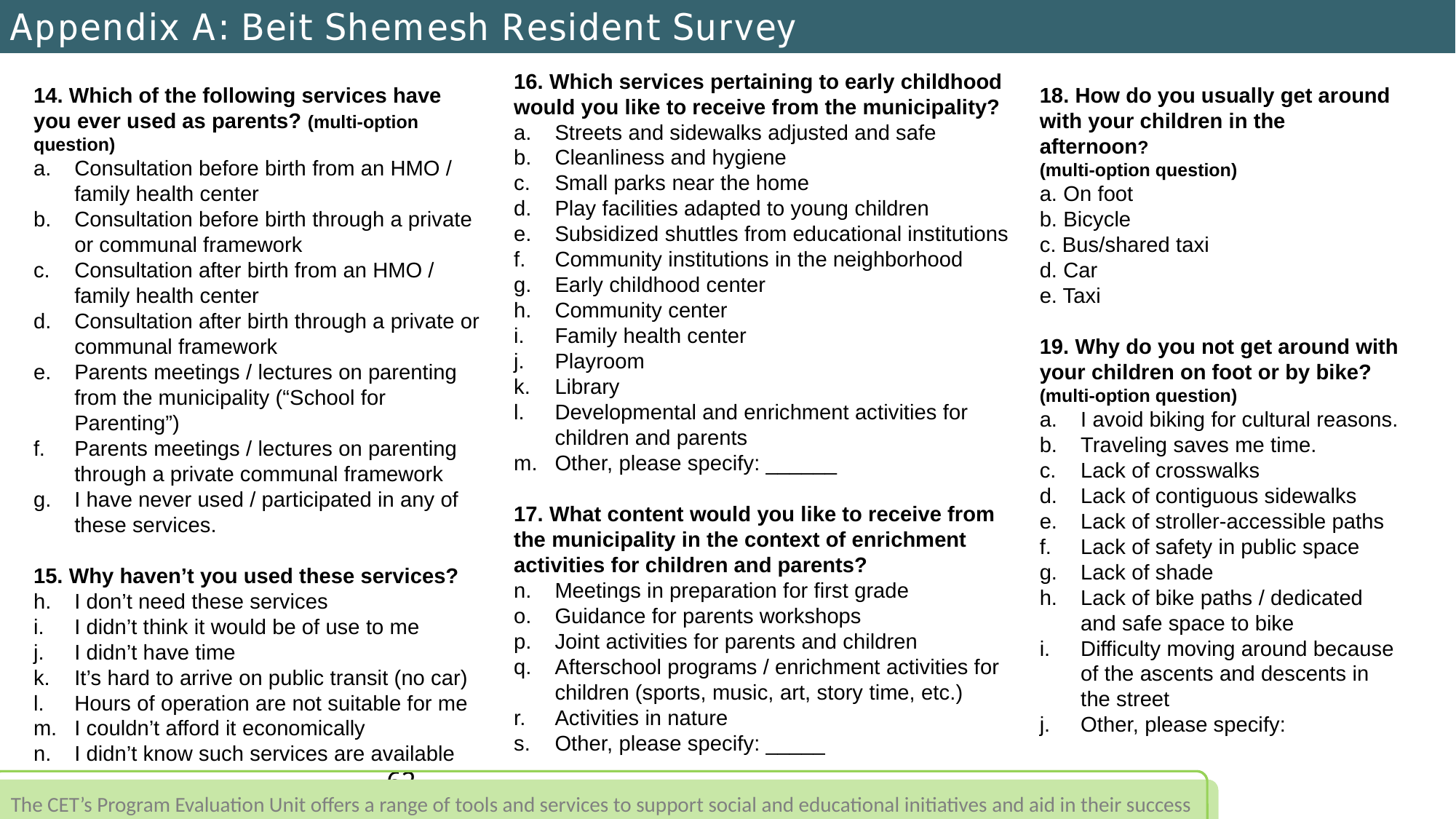

Appendix A: Beit Shemesh Resident Survey
16. Which services pertaining to early childhood would you like to receive from the municipality?
Streets and sidewalks adjusted and safe
Cleanliness and hygiene
Small parks near the home
Play facilities adapted to young children
Subsidized shuttles from educational institutions
Community institutions in the neighborhood
Early childhood center
Community center
Family health center
Playroom
Library
Developmental and enrichment activities for children and parents
Other, please specify: ______

17. What content would you like to receive from the municipality in the context of enrichment activities for children and parents?
Meetings in preparation for first grade
Guidance for parents workshops
Joint activities for parents and children
Afterschool programs / enrichment activities for children (sports, music, art, story time, etc.)
Activities in nature
Other, please specify: _____
14. Which of the following services have you ever used as parents? (multi-option question)
Consultation before birth from an HMO / family health center
Consultation before birth through a private or communal framework
Consultation after birth from an HMO / family health center
Consultation after birth through a private or communal framework
Parents meetings / lectures on parenting from the municipality (“School for Parenting”)
Parents meetings / lectures on parenting through a private communal framework
I have never used / participated in any of these services.

15. Why haven’t you used these services?
I don’t need these services
I didn’t think it would be of use to me
I didn’t have time
It’s hard to arrive on public transit (no car)
Hours of operation are not suitable for me
I couldn’t afford it economically
I didn’t know such services are available
18. How do you usually get around with your children in the afternoon?
(multi-option question)
a. On foot
b. Bicycle
c. Bus/shared taxi
d. Car
e. Taxi

19. Why do you not get around with your children on foot or by bike?
(multi-option question)
I avoid biking for cultural reasons.
Traveling saves me time.
Lack of crosswalks
Lack of contiguous sidewalks
Lack of stroller-accessible paths
Lack of safety in public space
Lack of shade
Lack of bike paths / dedicated and safe space to bike
Difficulty moving around because of the ascents and descents in the street
Other, please specify: